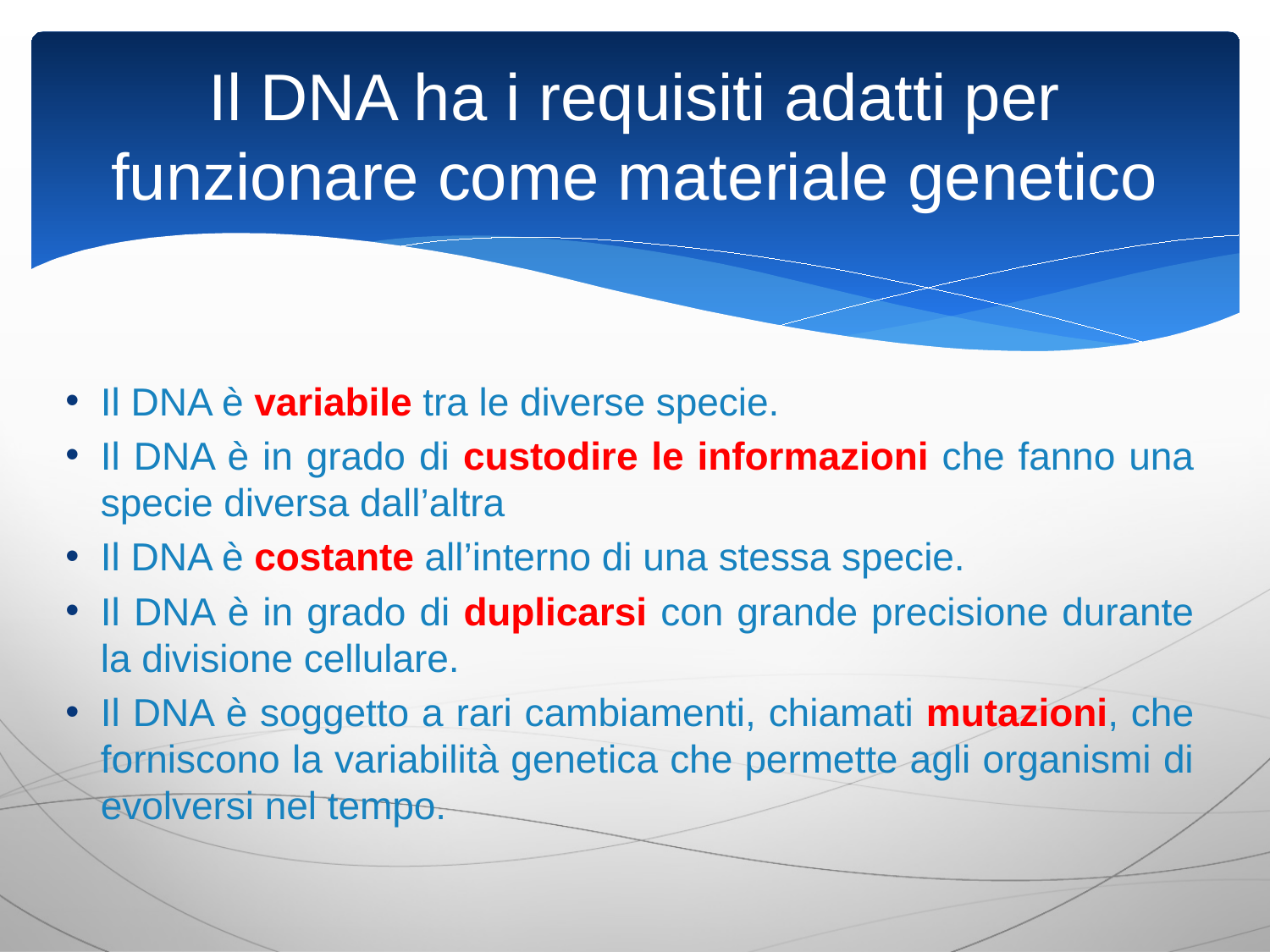

# Il DNA ha i requisiti adatti per funzionare come materiale genetico
Il DNA è variabile tra le diverse specie.
Il DNA è in grado di custodire le informazioni che fanno una specie diversa dall’altra
Il DNA è costante all’interno di una stessa specie.
Il DNA è in grado di duplicarsi con grande precisione durante la divisione cellulare.
Il DNA è soggetto a rari cambiamenti, chiamati mutazioni, che forniscono la variabilità genetica che permette agli organismi di evolversi nel tempo.